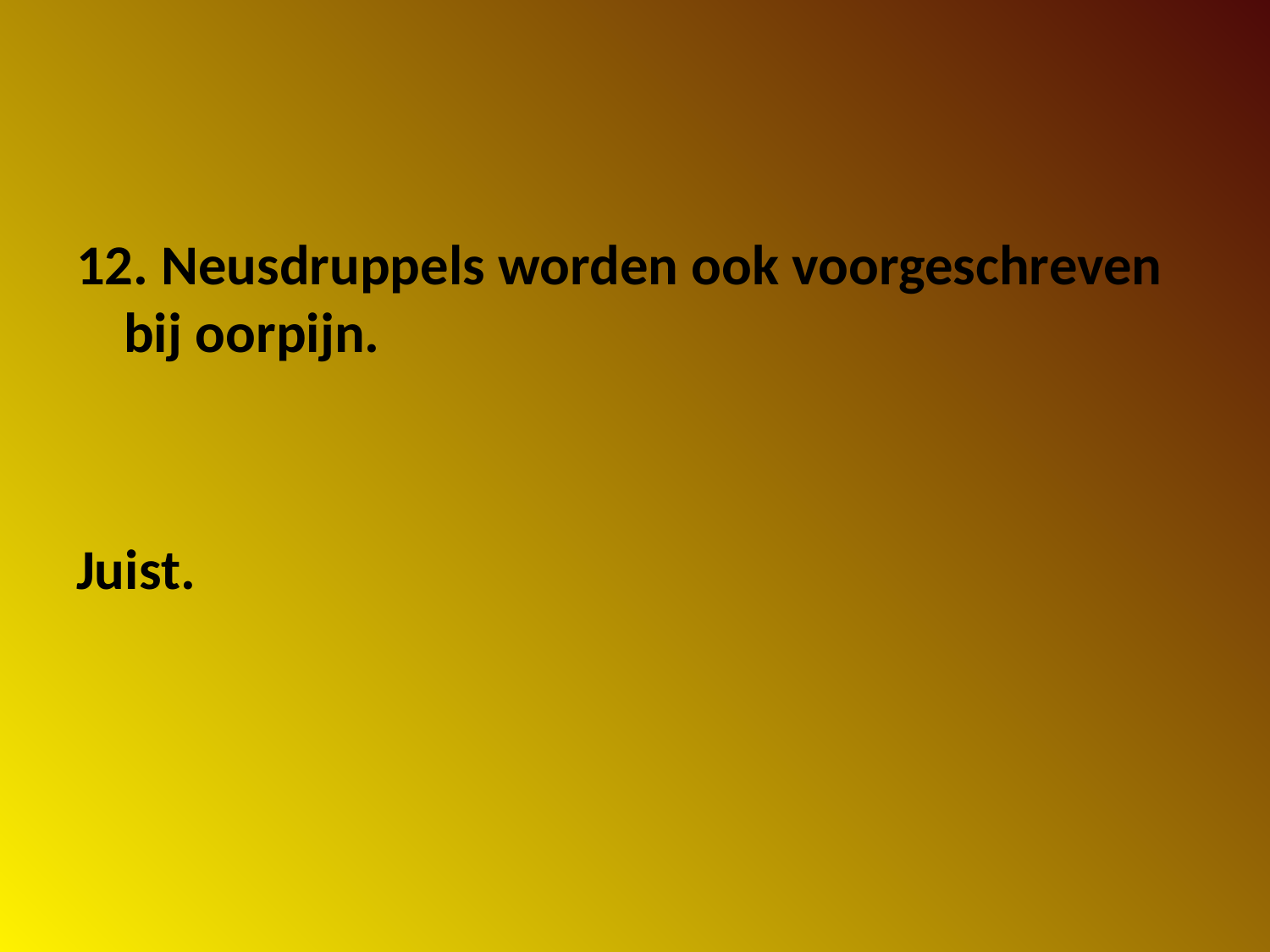

#
12. Neusdruppels worden ook voorgeschreven bij oorpijn.

Juist.